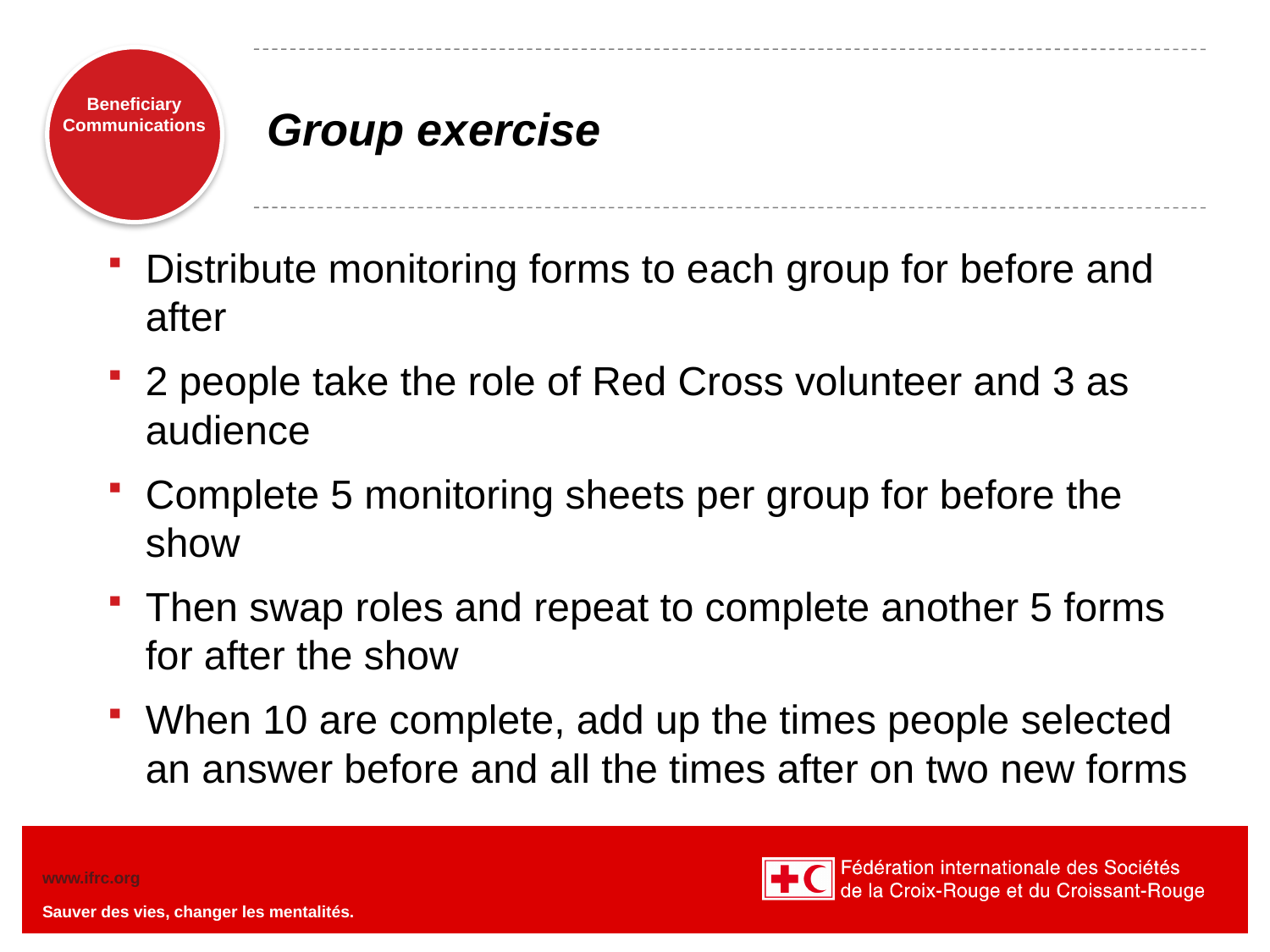

# Group exercise
Distribute monitoring forms to each group for before and after
2 people take the role of Red Cross volunteer and 3 as audience
Complete 5 monitoring sheets per group for before the show
Then swap roles and repeat to complete another 5 forms for after the show
When 10 are complete, add up the times people selected an answer before and all the times after on two new forms